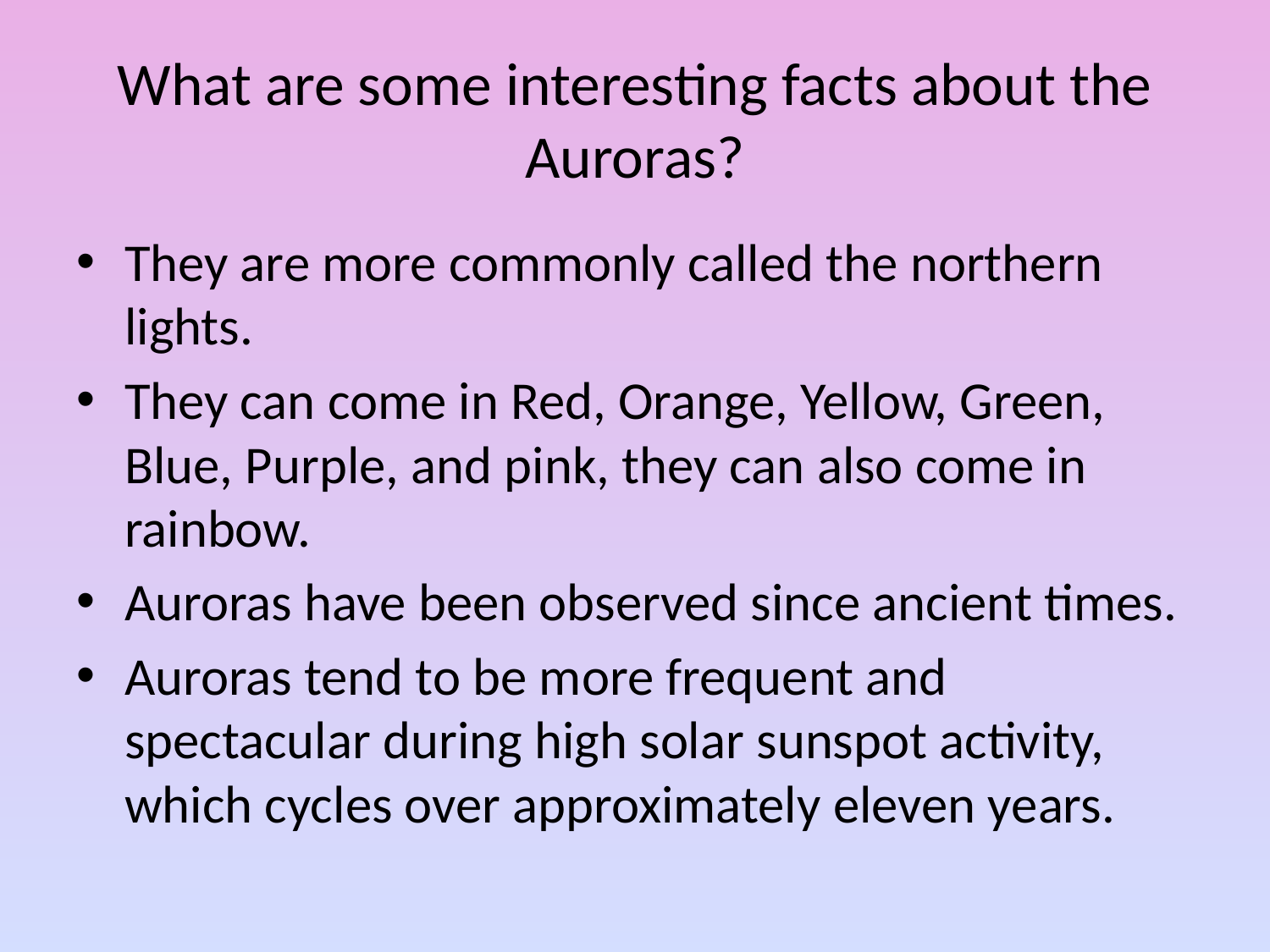

# What are some interesting facts about the Auroras?
They are more commonly called the northern lights.
They can come in Red, Orange, Yellow, Green, Blue, Purple, and pink, they can also come in rainbow.
Auroras have been observed since ancient times.
Auroras tend to be more frequent and spectacular during high solar sunspot activity, which cycles over approximately eleven years.